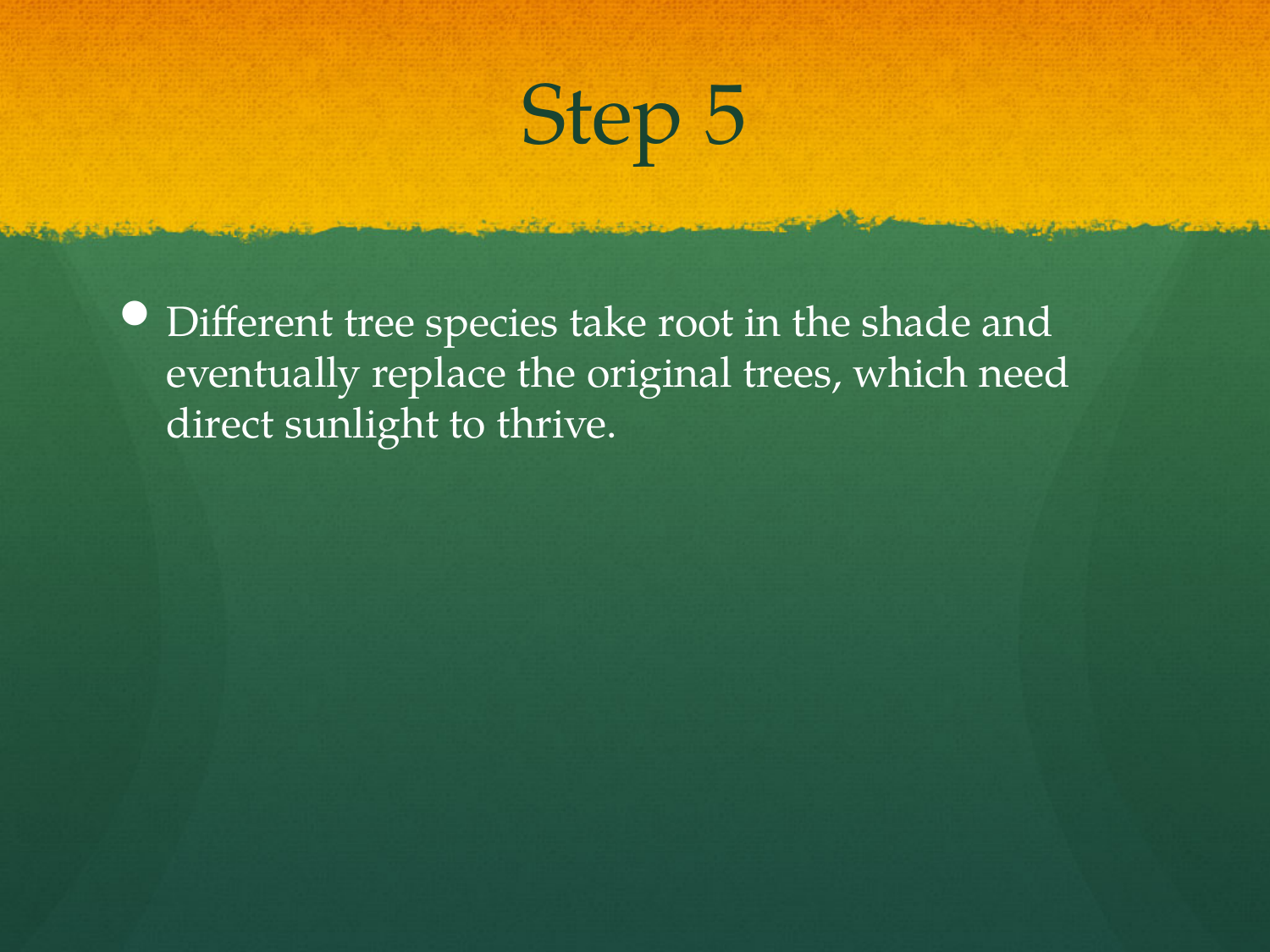

# Step 5
Different tree species take root in the shade and eventually replace the original trees, which need direct sunlight to thrive.